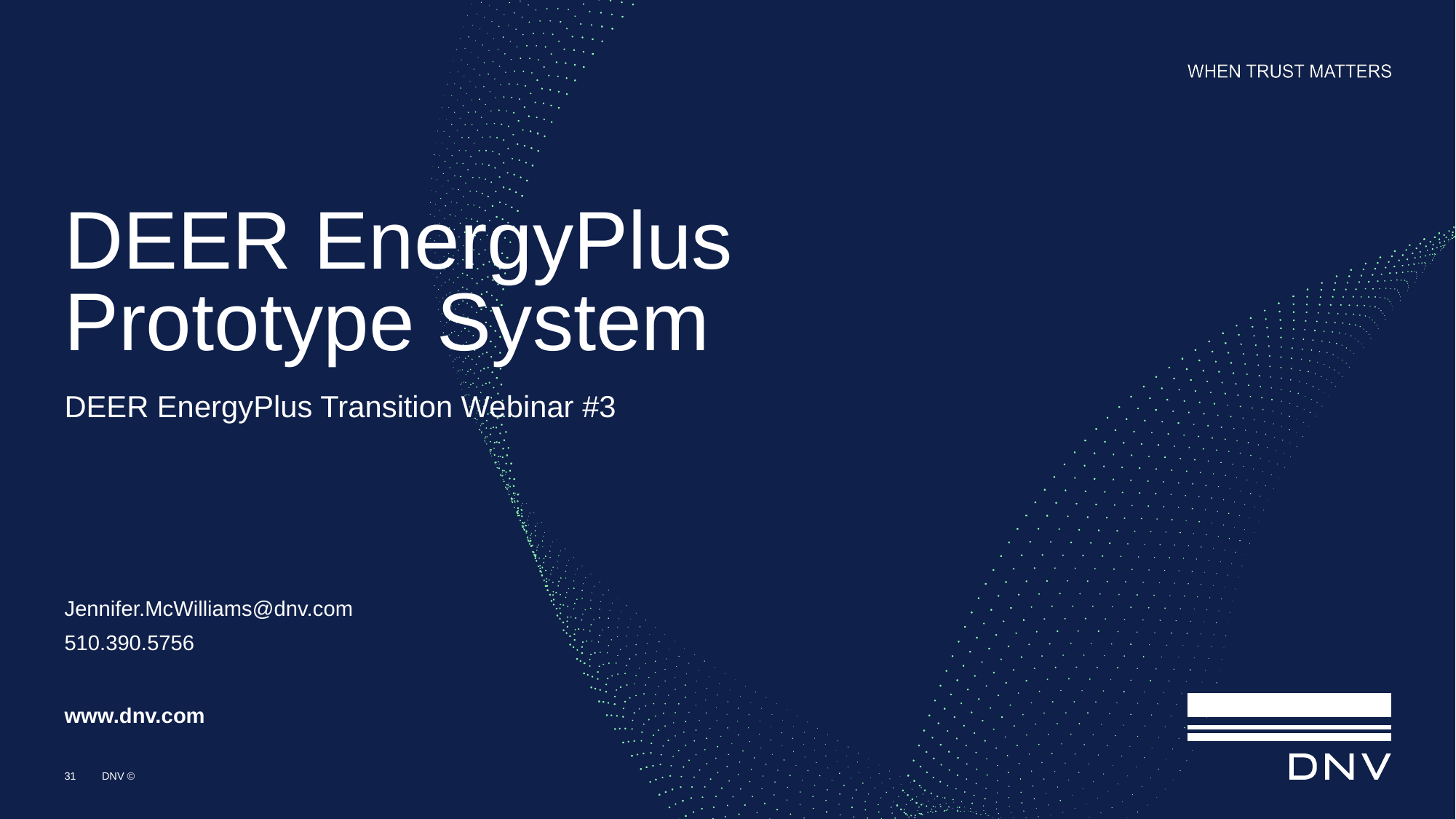

# DEER EnergyPlus Prototype System
DEER EnergyPlus Transition Webinar #3

Jennifer.McWilliams@dnv.com
510.390.5756
31